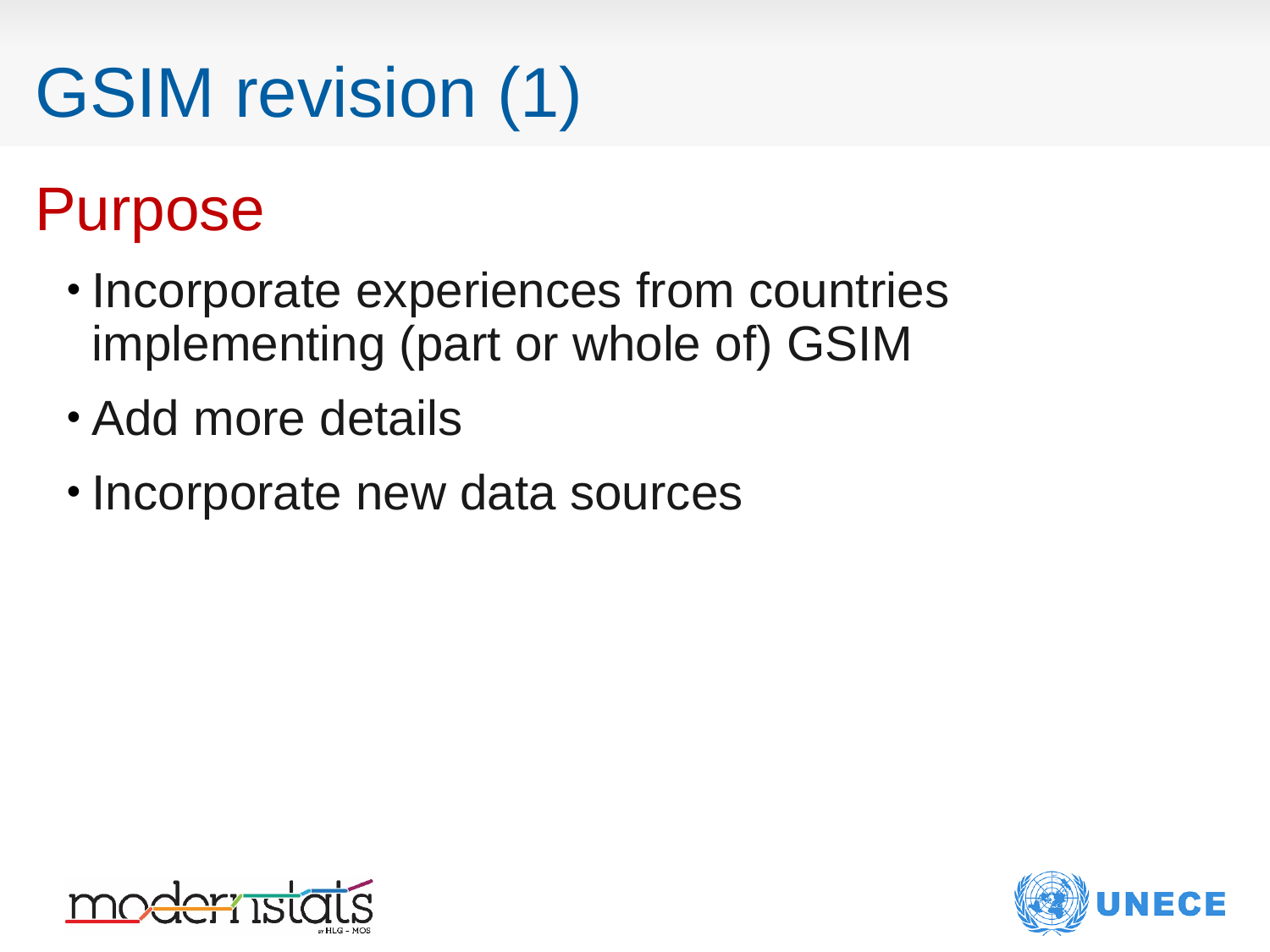

# GSIM revision (1)
Purpose
Incorporate experiences from countries implementing (part or whole of) GSIM
Add more details
Incorporate new data sources